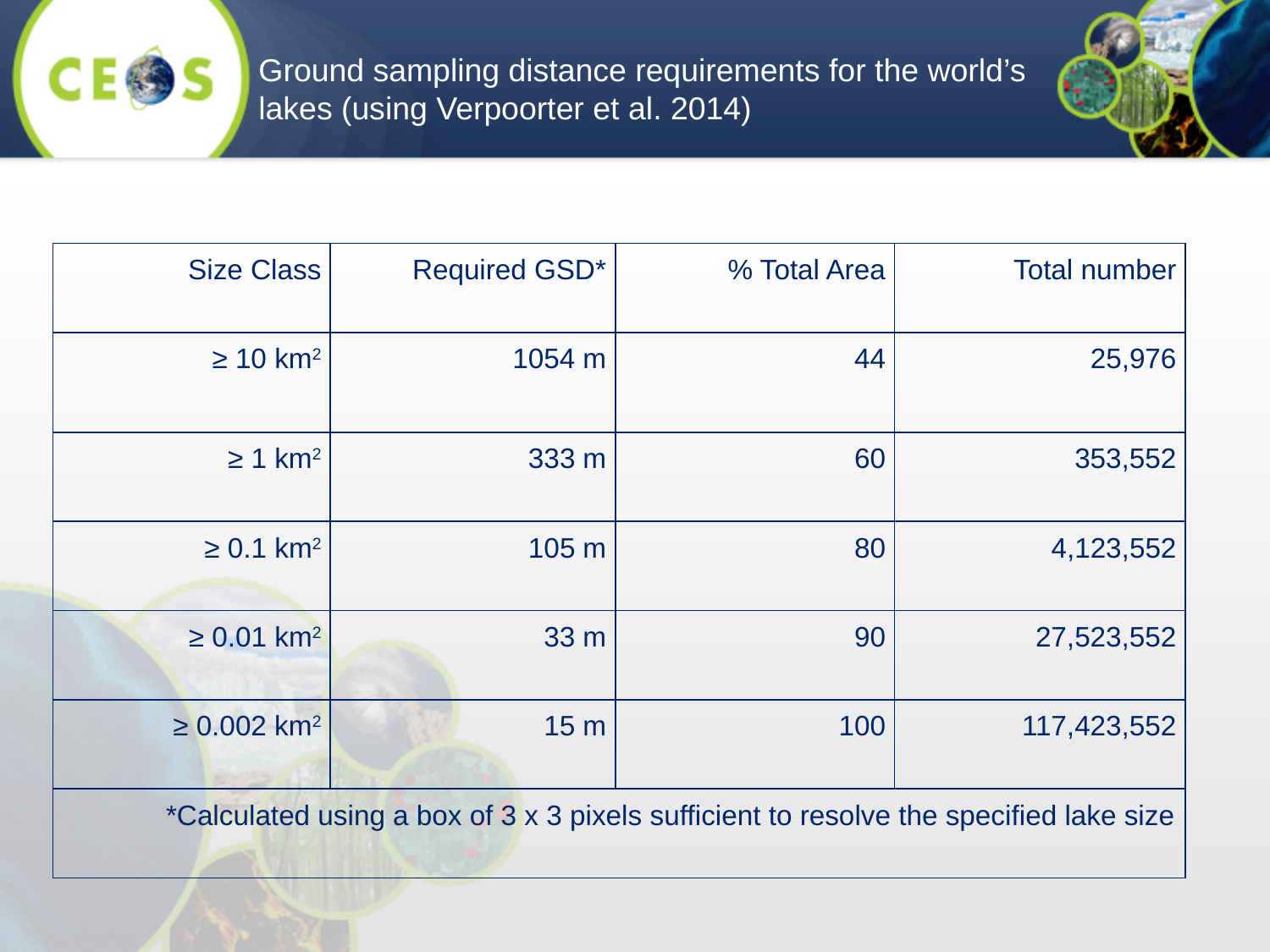

Ground sampling distance requirements for the world’s lakes (using Verpoorter et al. 2014)
| Size Class | Required GSD\* | % Total Area | Total number |
| --- | --- | --- | --- |
| ≥ 10 km2 | 1054 m | 44 | 25,976 |
| ≥ 1 km2 | 333 m | 60 | 353,552 |
| ≥ 0.1 km2 | 105 m | 80 | 4,123,552 |
| ≥ 0.01 km2 | 33 m | 90 | 27,523,552 |
| ≥ 0.002 km2 | 15 m | 100 | 117,423,552 |
| \*Calculated using a box of 3 x 3 pixels sufficient to resolve the specified lake size |  |  |  |